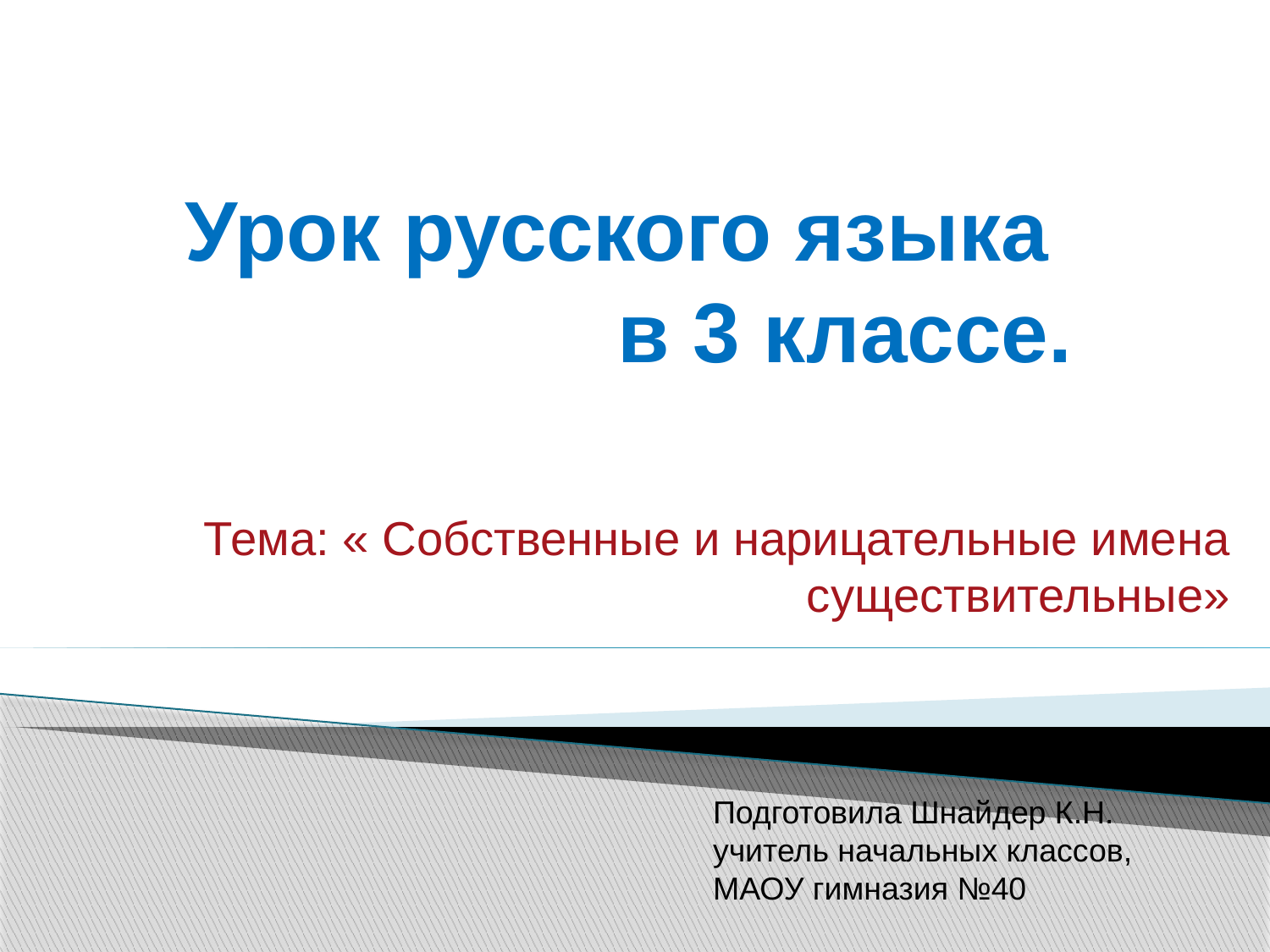

# Урок русского языка в 3 классе.
Тема: « Собственные и нарицательные имена существительные»
Подготовила Шнайдер К.Н.
учитель начальных классов,
МАОУ гимназия №40